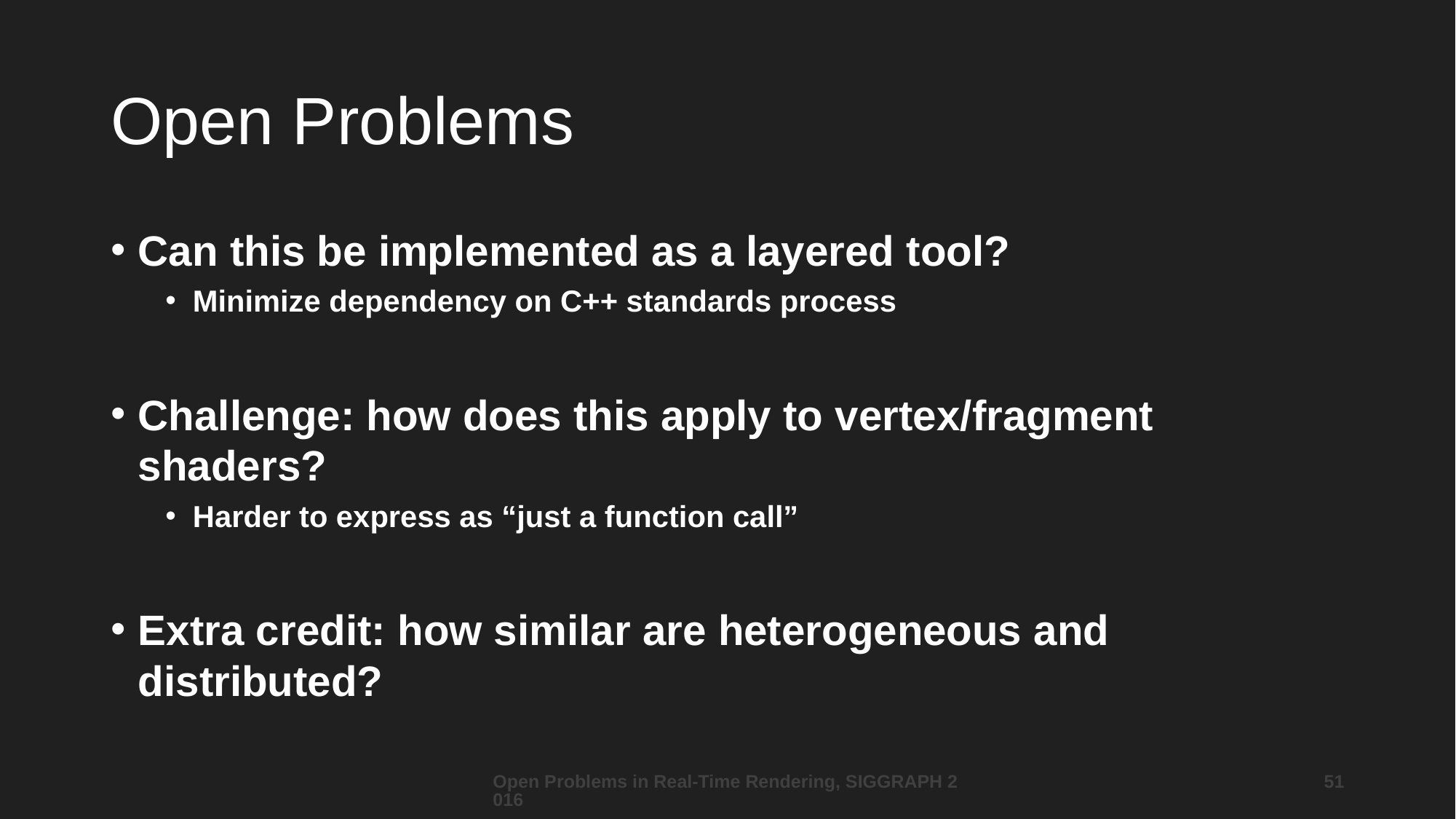

# Open Problems
Can this be implemented as a layered tool?
Minimize dependency on C++ standards process

Challenge: how does this apply to vertex/fragment shaders?
Harder to express as “just a function call”

Extra credit: how similar are heterogeneous and distributed?
Open Problems in Real-Time Rendering, SIGGRAPH 2016
51